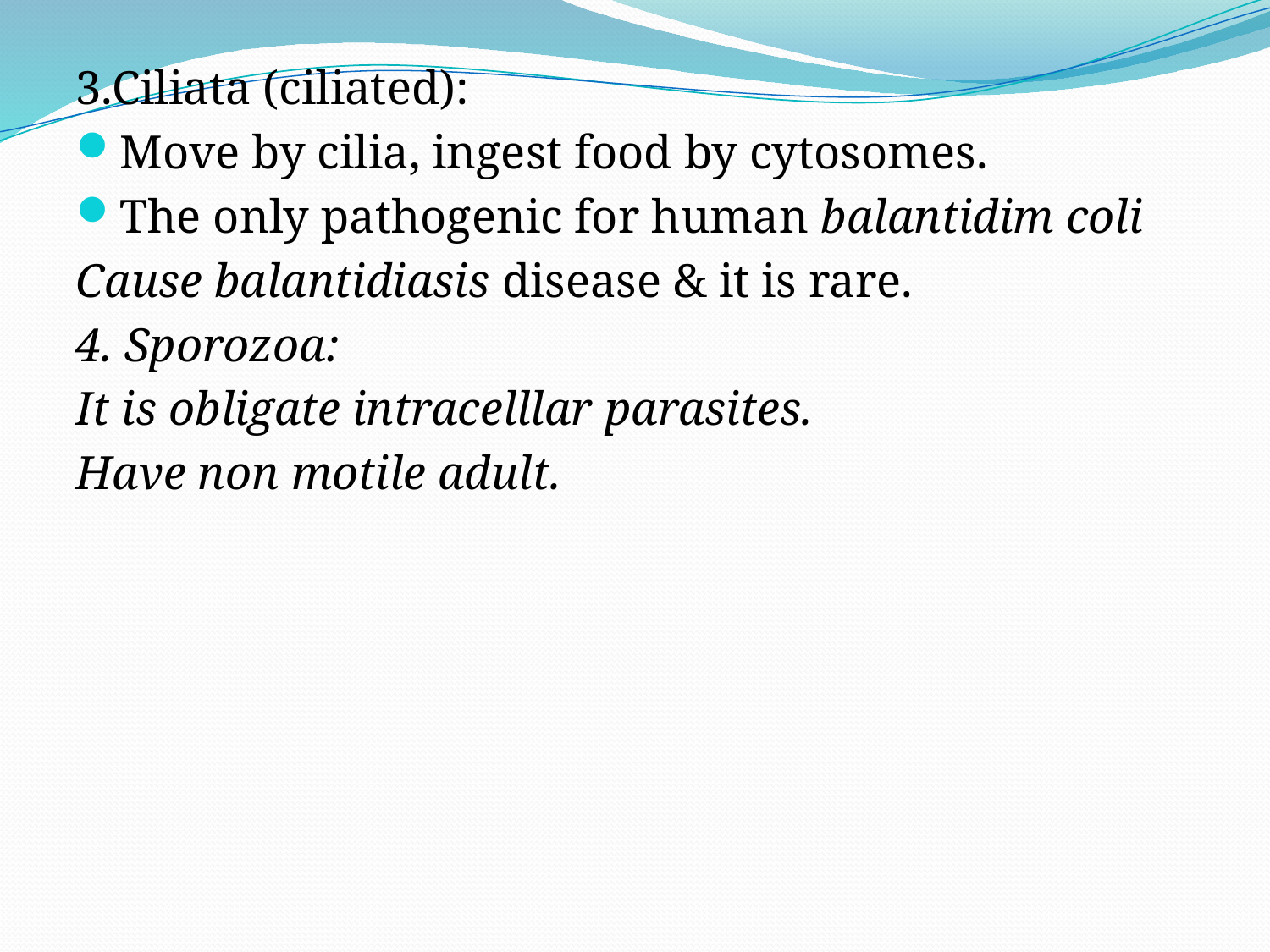

3.Ciliata (ciliated):
Move by cilia, ingest food by cytosomes.
The only pathogenic for human balantidim coli
Cause balantidiasis disease & it is rare.
4. Sporozoa:
It is obligate intracelllar parasites.
Have non motile adult.